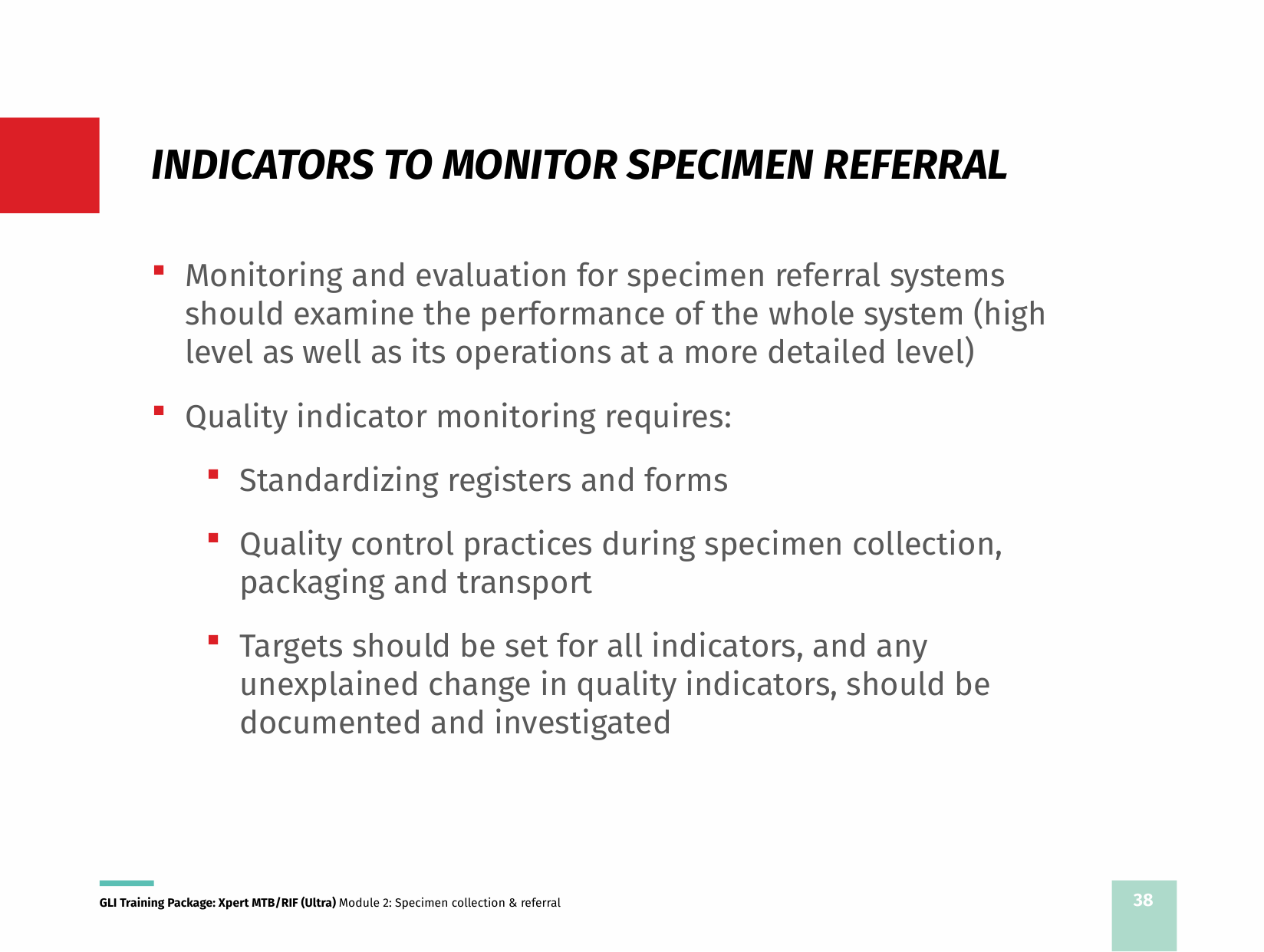

# INDICATORS TO MONITOR SPECIMEN REFERRAL
Monitoring and evaluation for specimen referral systems should examine the performance of the whole system (high level as well as its operations at a more detailed level)
Quality indicator monitoring requires:
Standardizing registers and forms
Quality control practices during specimen collection, packaging and transport
Targets should be set for all indicators, and any unexplained change in quality indicators, should be documented and investigated